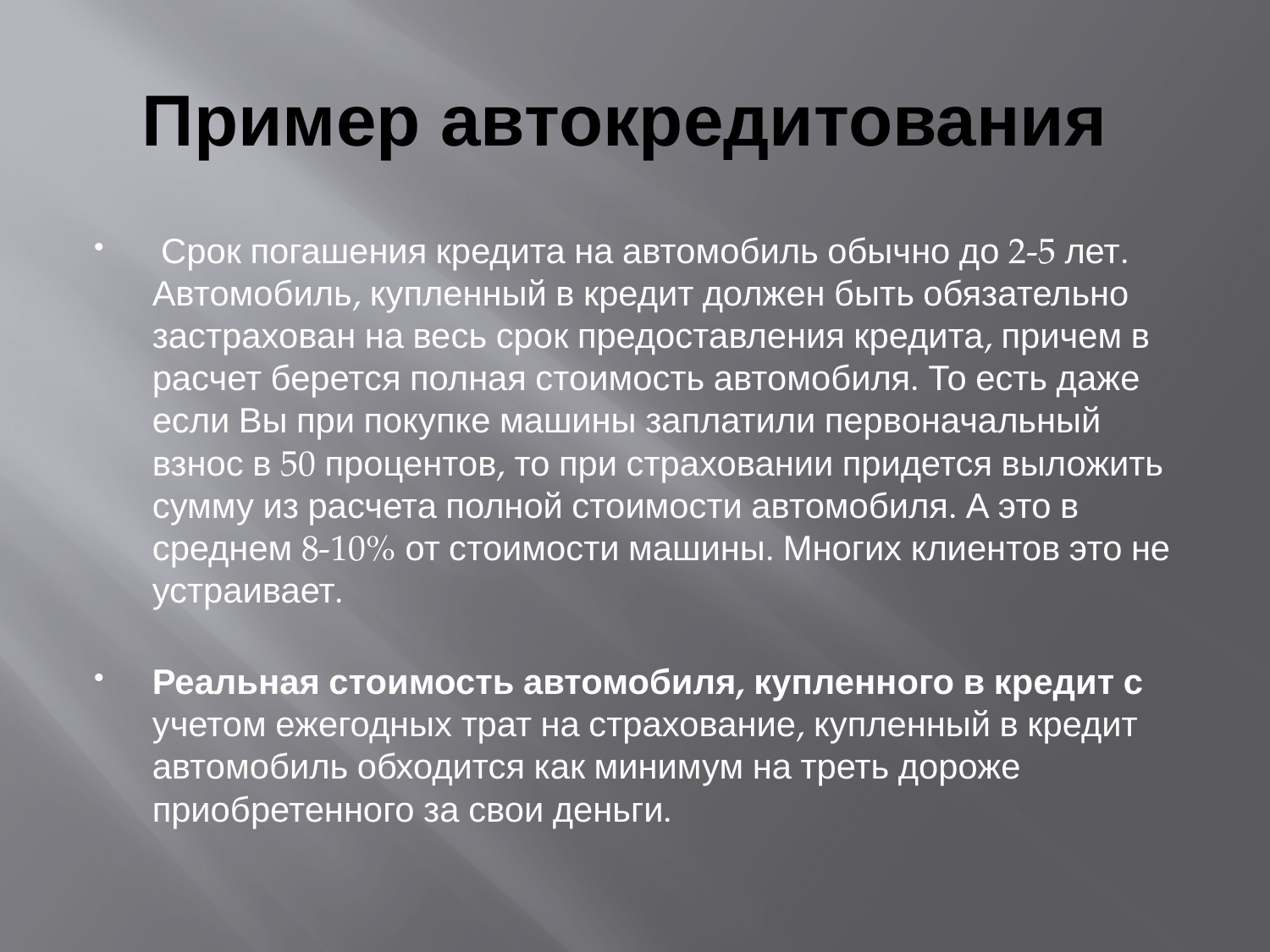

# Пример автокредитования
 Срок погашения кредита на автомобиль обычно до 2-5 лет. Автомобиль, купленный в кредит должен быть обязательно застрахован на весь срок предоставления кредита, причем в расчет берется полная стоимость автомобиля. То есть даже если Вы при покупке машины заплатили первоначальный взнос в 50 процентов, то при страховании придется выложить сумму из расчета полной стоимости автомобиля. А это в среднем 8-10% от стоимости машины. Многих клиентов это не устраивает.
Реальная стоимость автомобиля, купленного в кредит с учетом ежегодных трат на страхование, купленный в кредит автомобиль обходится как минимум на треть дороже приобретенного за свои деньги.